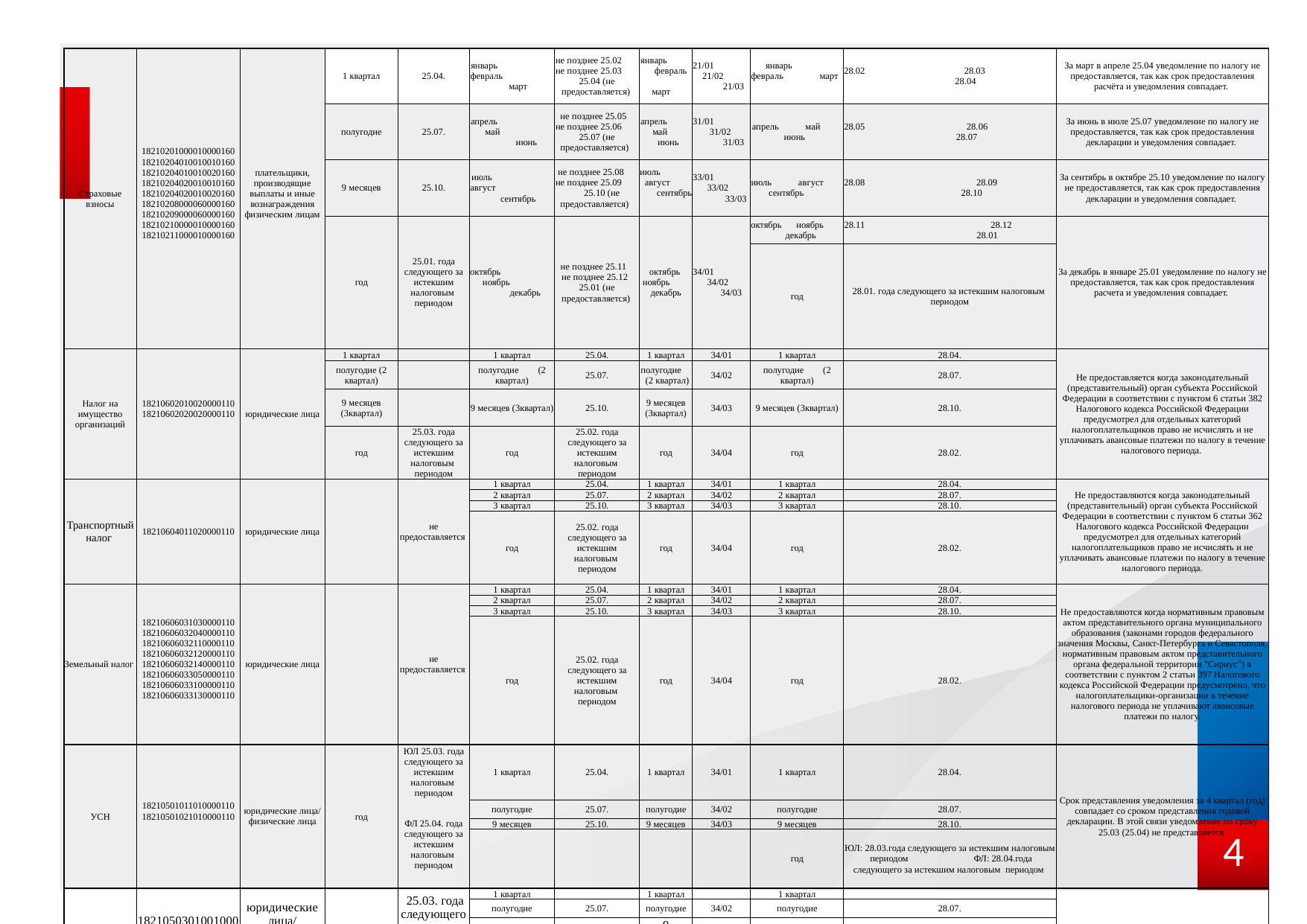

| Страховые взносы | 18210201000010000160 18210204010010010160 18210204010010020160 18210204020010010160 18210204020010020160 18210208000060000160 18210209000060000160 18210210000010000160 18210211000010000160 | плательщики, производящие выплаты и иные вознаграждения физическим лицам | 1 квартал | 25.04. | январь февраль март | не позднее 25.02 не позднее 25.03 25.04 (не предоставляется) | январь февраль март | 21/01 21/02 21/03 | январь февраль март | 28.02 28.03 28.04 | За март в апреле 25.04 уведомление по налогу не предоставляется, так как срок предоставления расчёта и уведомления совпадает. |
| --- | --- | --- | --- | --- | --- | --- | --- | --- | --- | --- | --- |
|  |  |  | полугодие | 25.07. | апрель май июнь | не позднее 25.05 не позднее 25.06 25.07 (не предоставляется) | апрель май июнь | 31/01 31/02 31/03 | апрель май июнь | 28.05 28.06 28.07 | За июнь в июле 25.07 уведомление по налогу не предоставляется, так как срок предоставления декларации и уведомления совпадает. |
|  |  |  | 9 месяцев | 25.10. | июль август сентябрь | не позднее 25.08 не позднее 25.09 25.10 (не предоставляется) | июль август сентябрь | 33/01 33/02 33/03 | июль август сентябрь | 28.08 28.09 28.10 | За сентябрь в октябре 25.10 уведомление по налогу не предоставляется, так как срок предоставления декларации и уведомления совпадает. |
|  |  |  | год | 25.01. года следующего за истекшим налоговым периодом | октябрь ноябрь декабрь | не позднее 25.11 не позднее 25.12 25.01 (не предоставляется) | октябрь ноябрь декабрь | 34/01 34/02 34/03 | октябрь ноябрь декабрь | 28.11 28.12 28.01 | За декабрь в январе 25.01 уведомление по налогу не предоставляется, так как срок предоставления расчета и уведомления совпадает. |
|  |  |  |  |  |  |  |  |  | год | 28.01. года следующего за истекшим налоговым периодом |  |
| Налог на имущество организаций | 18210602010020000110 18210602020020000110 | юридические лица | 1 квартал |  | 1 квартал | 25.04. | 1 квартал | 34/01 | 1 квартал | 28.04. | Не предоставляется когда законодательный (представительный) орган субъекта Российской Федерации в соответствии с пунктом 6 статьи 382 Налогового кодекса Российской Федерации предусмотрел для отдельных категорий налогоплательщиков право не исчислять и не уплачивать авансовые платежи по налогу в течение налогового периода. |
|  |  |  | полугодие (2 квартал) |  | полугодие (2 квартал) | 25.07. | полугодие (2 квартал) | 34/02 | полугодие (2 квартал) | 28.07. |  |
|  |  |  | 9 месяцев (3квартал) |  | 9 месяцев (3квартал) | 25.10. | 9 месяцев (3квартал) | 34/03 | 9 месяцев (3квартал) | 28.10. |  |
|  |  |  | год | 25.03. года следующего за истекшим налоговым периодом | год | 25.02. года следующего за истекшим налоговым периодом | год | 34/04 | год | 28.02. |  |
| Транспортный налог | 18210604011020000110 | юридические лица |  | не предоставляется | 1 квартал | 25.04. | 1 квартал | 34/01 | 1 квартал | 28.04. | Не предоставляются когда законодательный (представительный) орган субъекта Российской Федерации в соответствии с пунктом 6 статьи 362 Налогового кодекса Российской Федерации предусмотрел для отдельных категорий налогоплательщиков право не исчислять и не уплачивать авансовые платежи по налогу в течение налогового периода. |
|  |  |  |  |  | 2 квартал | 25.07. | 2 квартал | 34/02 | 2 квартал | 28.07. |  |
|  |  |  |  |  | 3 квартал | 25.10. | 3 квартал | 34/03 | 3 квартал | 28.10. |  |
|  |  |  |  |  | год | 25.02. года следующего за истекшим налоговым периодом | год | 34/04 | год | 28.02. |  |
| Земельный налог | 18210606031030000110 18210606032040000110 18210606032110000110 18210606032120000110 18210606032140000110 18210606033050000110 18210606033100000110 18210606033130000110 | юридические лица |  | не предоставляется | 1 квартал | 25.04. | 1 квартал | 34/01 | 1 квартал | 28.04. | Не предоставляются когда нормативным правовым актом представительного органа муниципального образования (законами городов федерального значения Москвы, Санкт-Петербурга и Севастополя, нормативным правовым актом представительного органа федеральной территории "Сириус") в соответствии с пунктом 2 статьи 397 Налогового кодекса Российской Федерации предусмотрено, что налогоплательщики-организации в течение налогового периода не уплачивают авансовые платежи по налогу. |
|  |  |  |  |  | 2 квартал | 25.07. | 2 квартал | 34/02 | 2 квартал | 28.07. |  |
|  |  |  |  |  | 3 квартал | 25.10. | 3 квартал | 34/03 | 3 квартал | 28.10. |  |
|  |  |  |  |  | год | 25.02. года следующего за истекшим налоговым периодом | год | 34/04 | год | 28.02. |  |
| УСН | 18210501011010000110 18210501021010000110 | юридические лица/ физические лица | год | ЮЛ 25.03. года следующего за истекшим налоговым периодом | 1 квартал | 25.04. | 1 квартал | 34/01 | 1 квартал | 28.04. | Срок представления уведомления за 4 квартал (год) совпадает со сроком представления годовой декларации. В этой связи уведомление по сроку 25.03 (25.04) не представляется |
|  |  |  |  | ФЛ 25.04. года следующего за истекшим налоговым периодом | полугодие | 25.07. | полугодие | 34/02 | полугодие | 28.07. |  |
|  |  |  |  |  | 9 месяцев | 25.10. | 9 месяцев | 34/03 | 9 месяцев | 28.10. |  |
|  |  |  |  |  |  |  |  |  | год | ЮЛ: 28.03.года следующего за истекшим налоговым периодом ФЛ: 28.04.года следующего за истекшим налоговым периодом |  |
| ЕСХН | 18210503010010000110 | юридические лица/ физические лица | год | 25.03. года следующего за истекшим налоговым периодом | 1 квартал |  | 1 квартал |  | 1 квартал |  |  |
|  |  |  |  |  | полугодие | 25.07. | полугодие | 34/02 | полугодие | 28.07. |  |
|  |  |  |  |  | 9 месяцев |  | 9 месяцев |  | 9 месяцев |  |  |
|  |  |  |  |  |  |  |  |  | год | 28.03.года следующего за истекшим налоговым периодом |  |
4